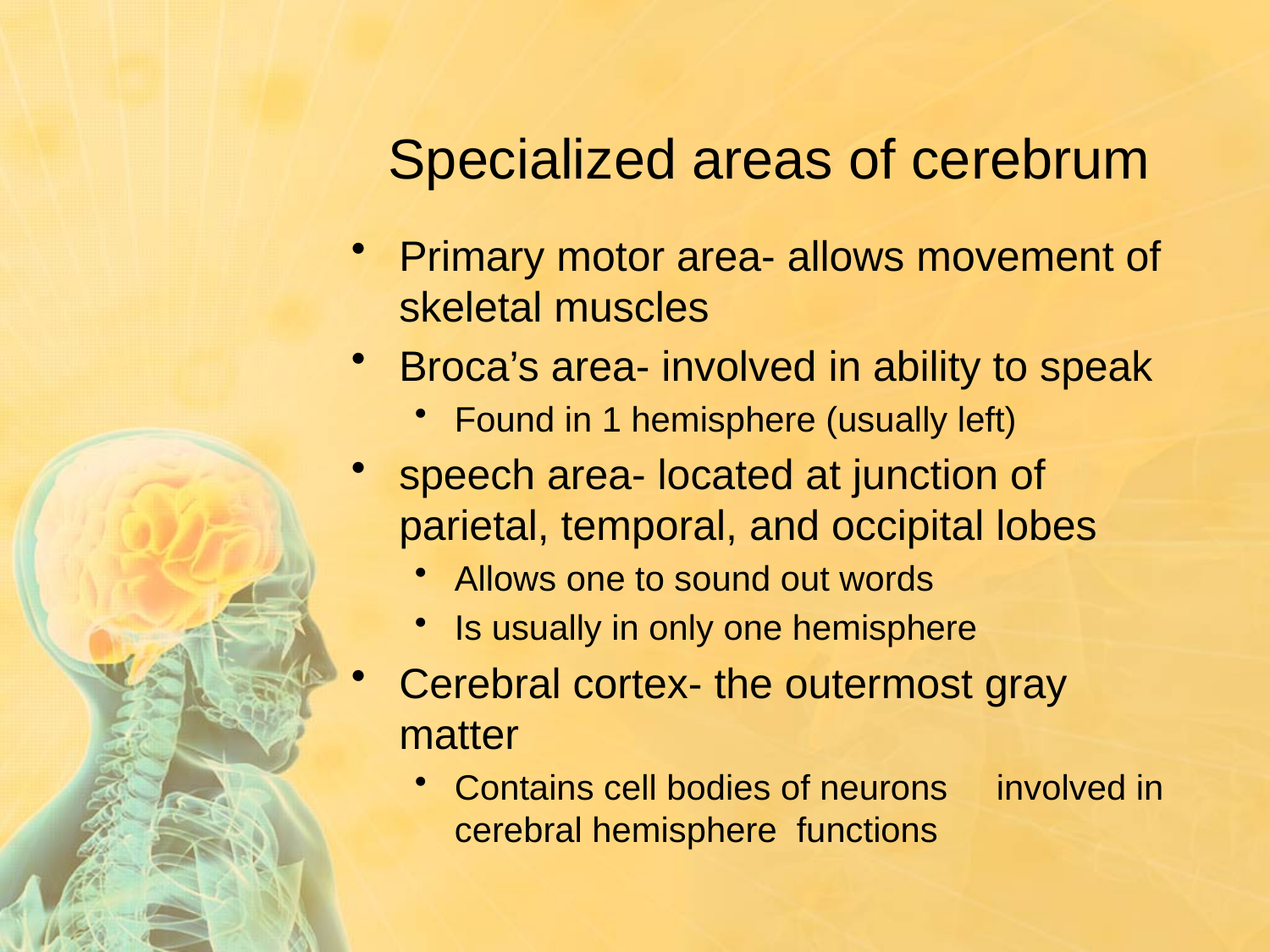

# Specialized areas of cerebrum
Primary motor area- allows movement of skeletal muscles
Broca’s area- involved in ability to speak
Found in 1 hemisphere (usually left)
speech area- located at junction of    parietal, temporal, and occipital lobes
Allows one to sound out words
Is usually in only one hemisphere
Cerebral cortex- the outermost gray     matter
Contains cell bodies of neurons     involved in cerebral hemisphere  functions